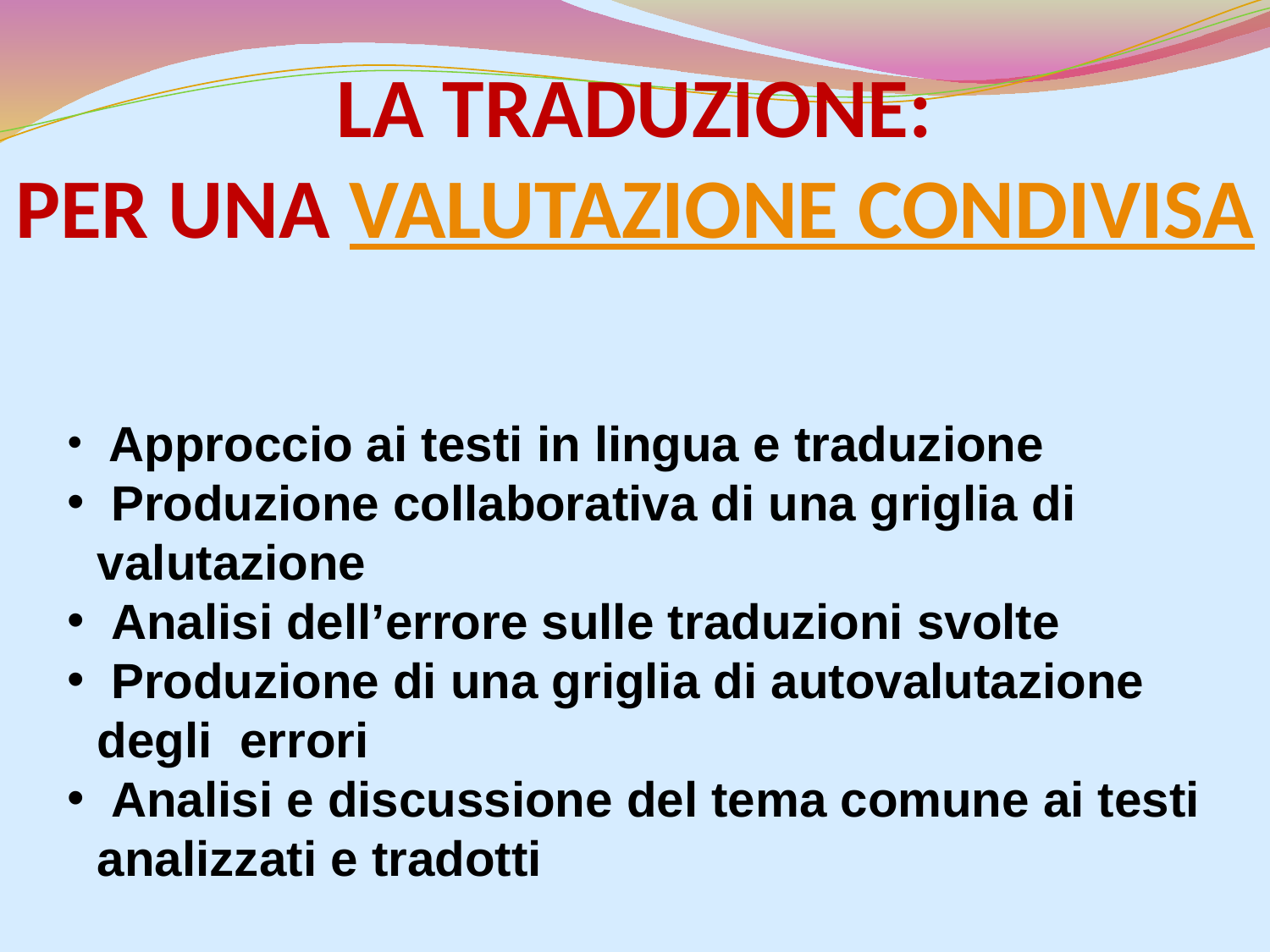

LA TRADUZIONE:
PER UNA VALUTAZIONE CONDIVISA
 Approccio ai testi in lingua e traduzione
 Produzione collaborativa di una griglia di valutazione
 Analisi dell’errore sulle traduzioni svolte
 Produzione di una griglia di autovalutazione degli  errori
 Analisi e discussione del tema comune ai testi analizzati e tradotti